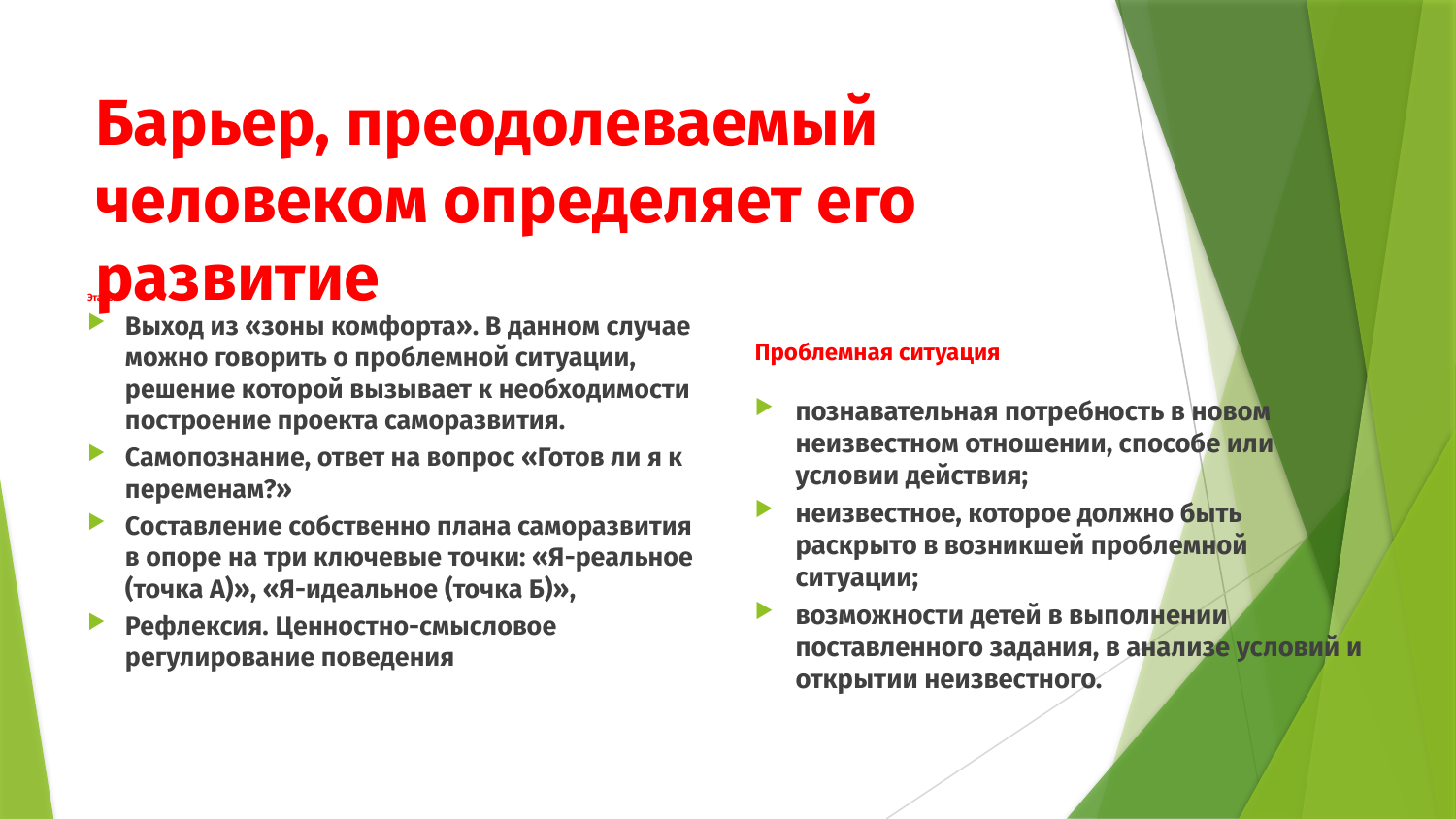

# Барьер, преодолеваемый человеком определяет его  развитие
Этапы
Выход из «зоны комфорта». В данном случае можно говорить о проблемной ситуации, решение которой вызывает к необходимости построение проекта саморазвития.
Самопознание, ответ на вопрос «Готов ли я к переменам?»
Составление собственно плана саморазвития в опоре на три ключевые точки: «Я-реальное (точка А)», «Я-идеальное (точка Б)»,
Рефлексия. Ценностно-смысловое регулирование поведения

Проблемная ситуация

познавательная потребность в новом неизвестном отношении, способе или условии действия;
неизвестное, которое должно быть раскрыто в возникшей проблемной ситуации;
возможности детей в выполнении поставленного задания, в анализе условий и открытии неизвестного.